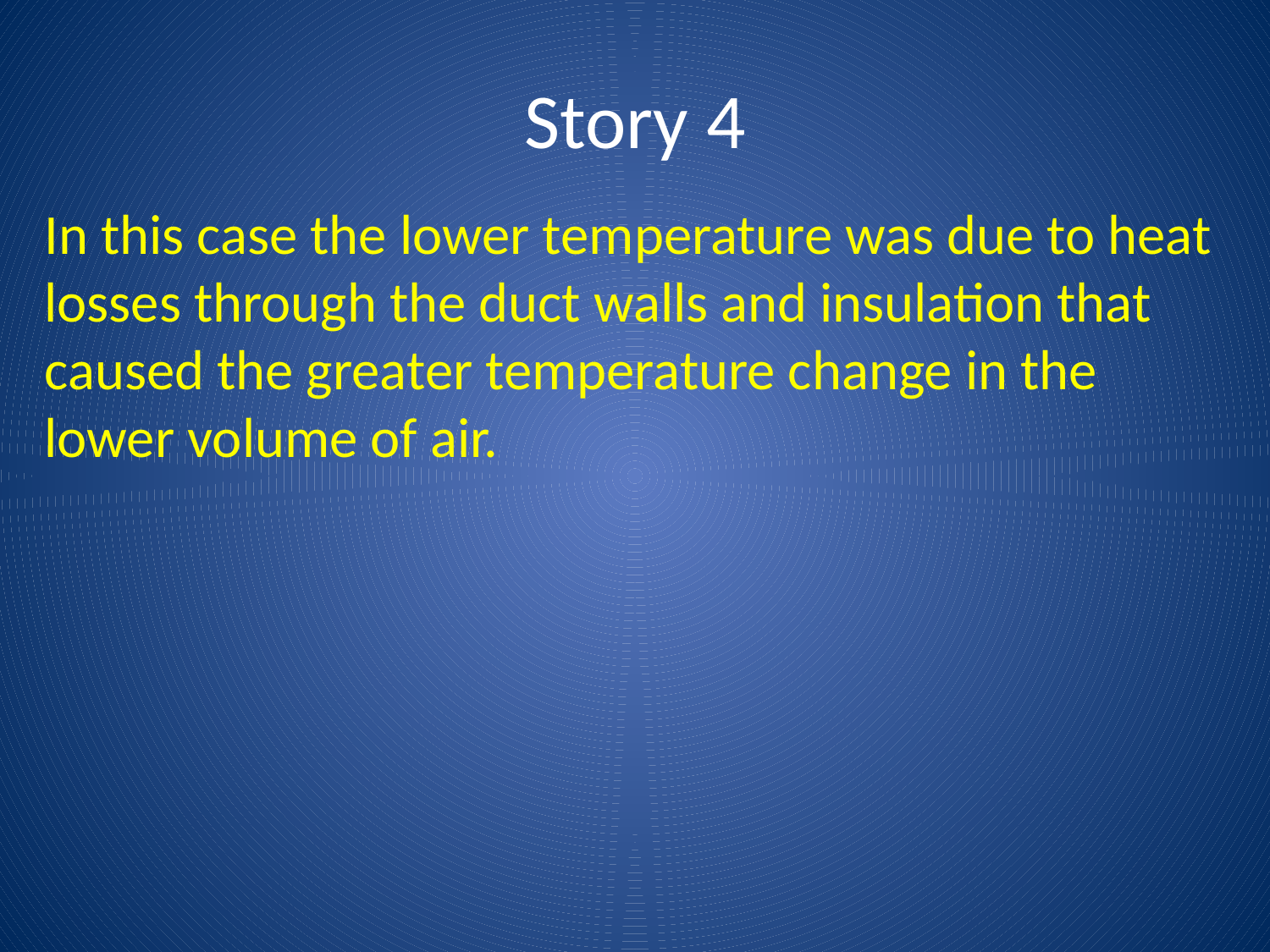

# Story 4
In this case the lower temperature was due to heat losses through the duct walls and insulation that caused the greater temperature change in the lower volume of air.